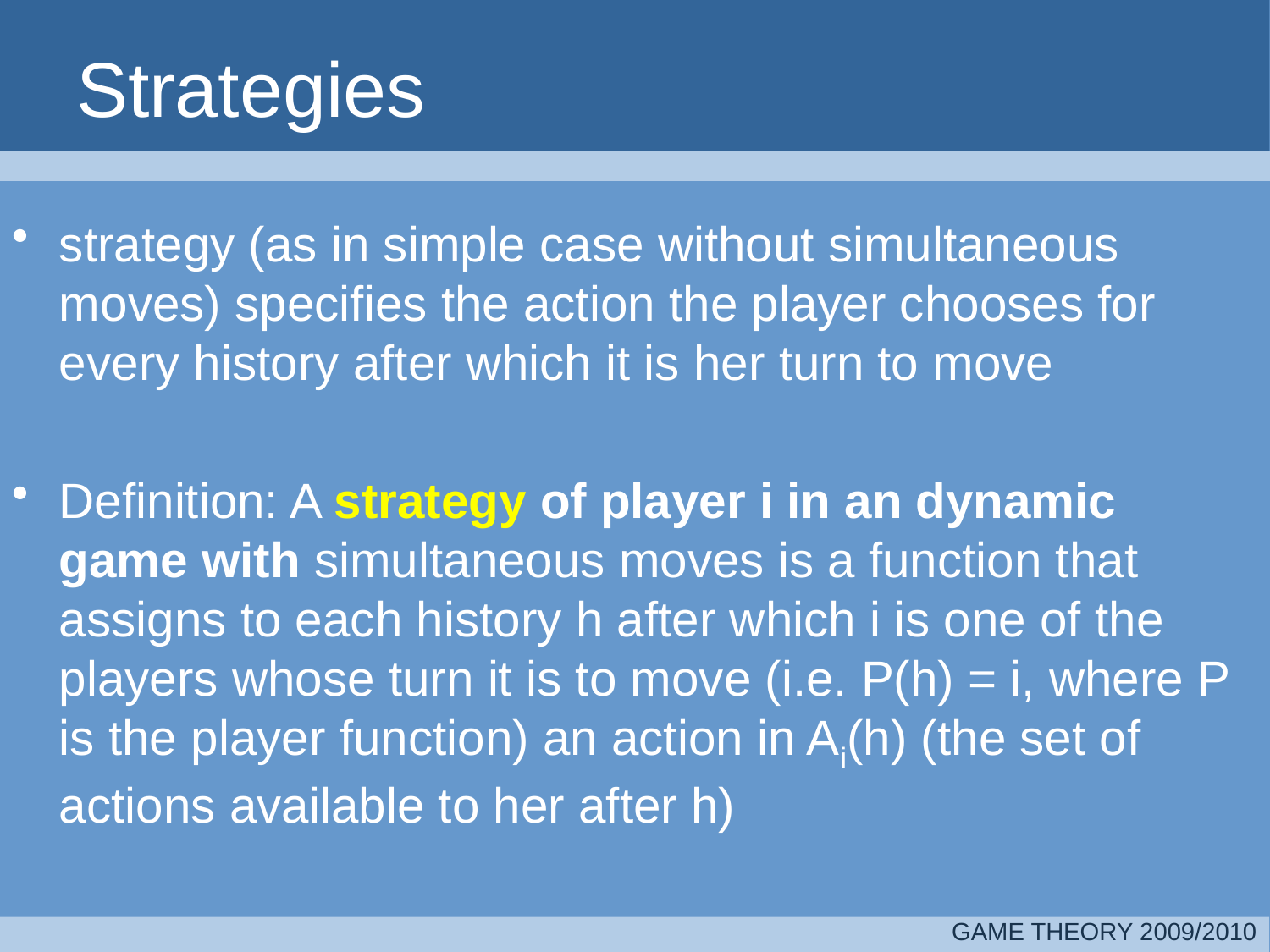

# Strategies
strategy (as in simple case without simultaneous moves) specifies the action the player chooses for every history after which it is her turn to move

Definition: A strategy of player i in an dynamic game with simultaneous moves is a function that assigns to each history h after which i is one of the players whose turn it is to move (i.e. P(h) = i, where P is the player function) an action in Ai(h) (the set of actions available to her after h)
GAME THEORY 2009/2010